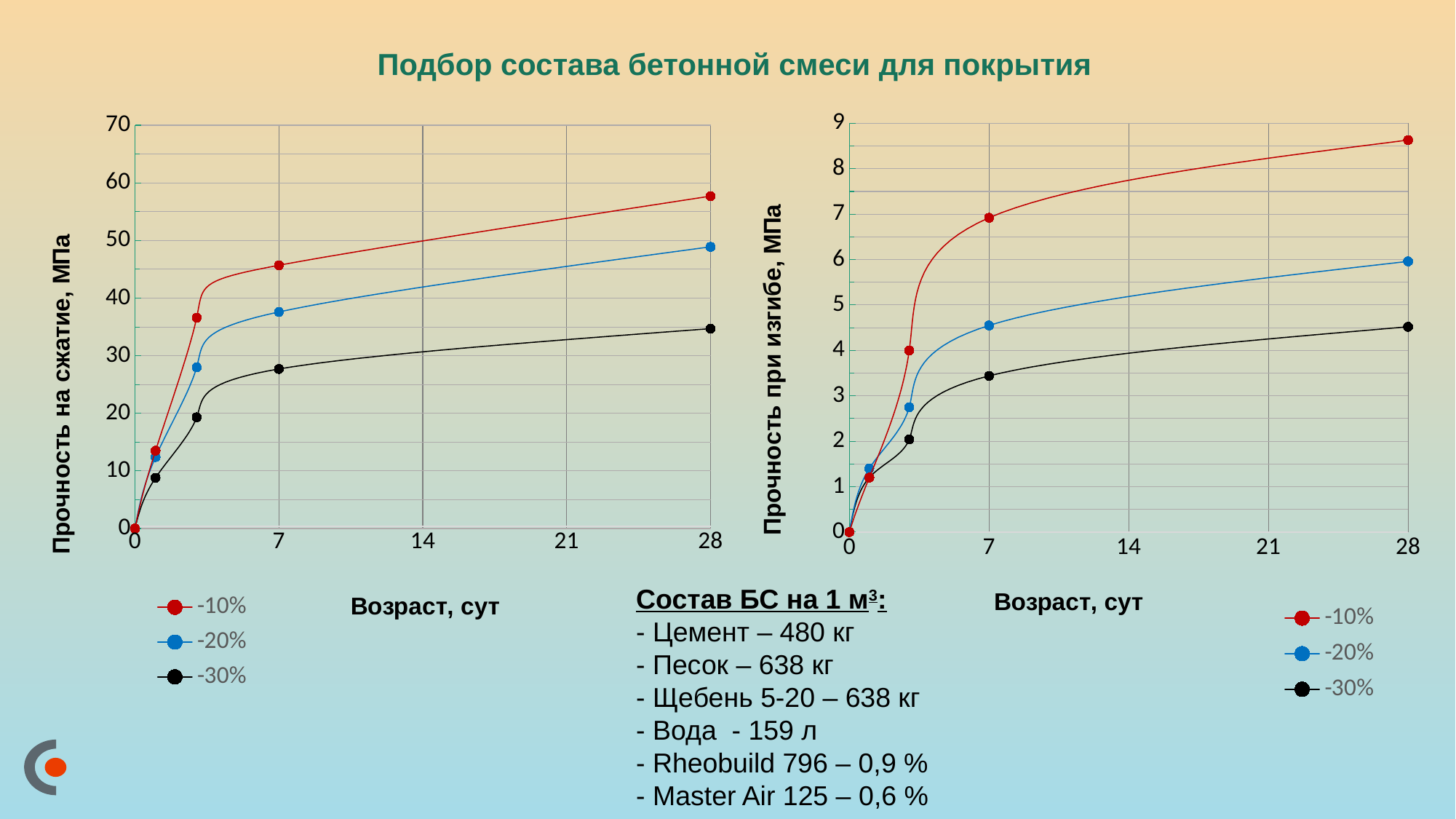

# Подбор состава бетонной смеси для покрытия

### Chart

| Category | -10% | -20% | -30% | Столбец1 |
|---|---|---|---|---|

### Chart

| Category | -10% | -20% | -30% | Столбец1 |
|---|---|---|---|---|
Состав БС на 1 м3:
- Цемент – 480 кг
- Песок – 638 кг
- Щебень 5-20 – 638 кг
- Вода  - 159 л
- Rheobuild 796 – 0,9 %
- Master Air 125 – 0,6 %